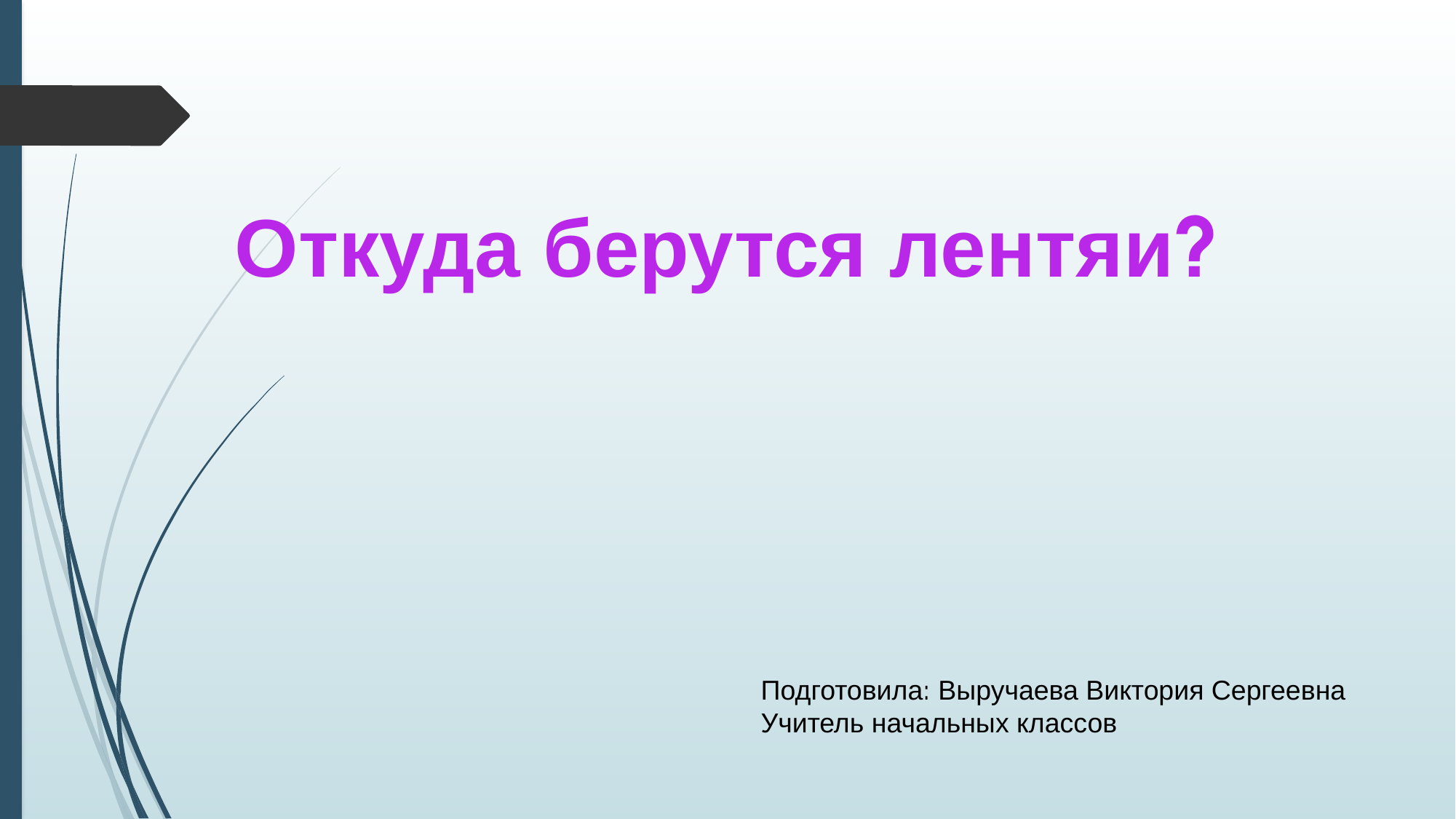

Откуда берутся лентяи?
Подготовила: Выручаева Виктория Сергеевна
Учитель начальных классов